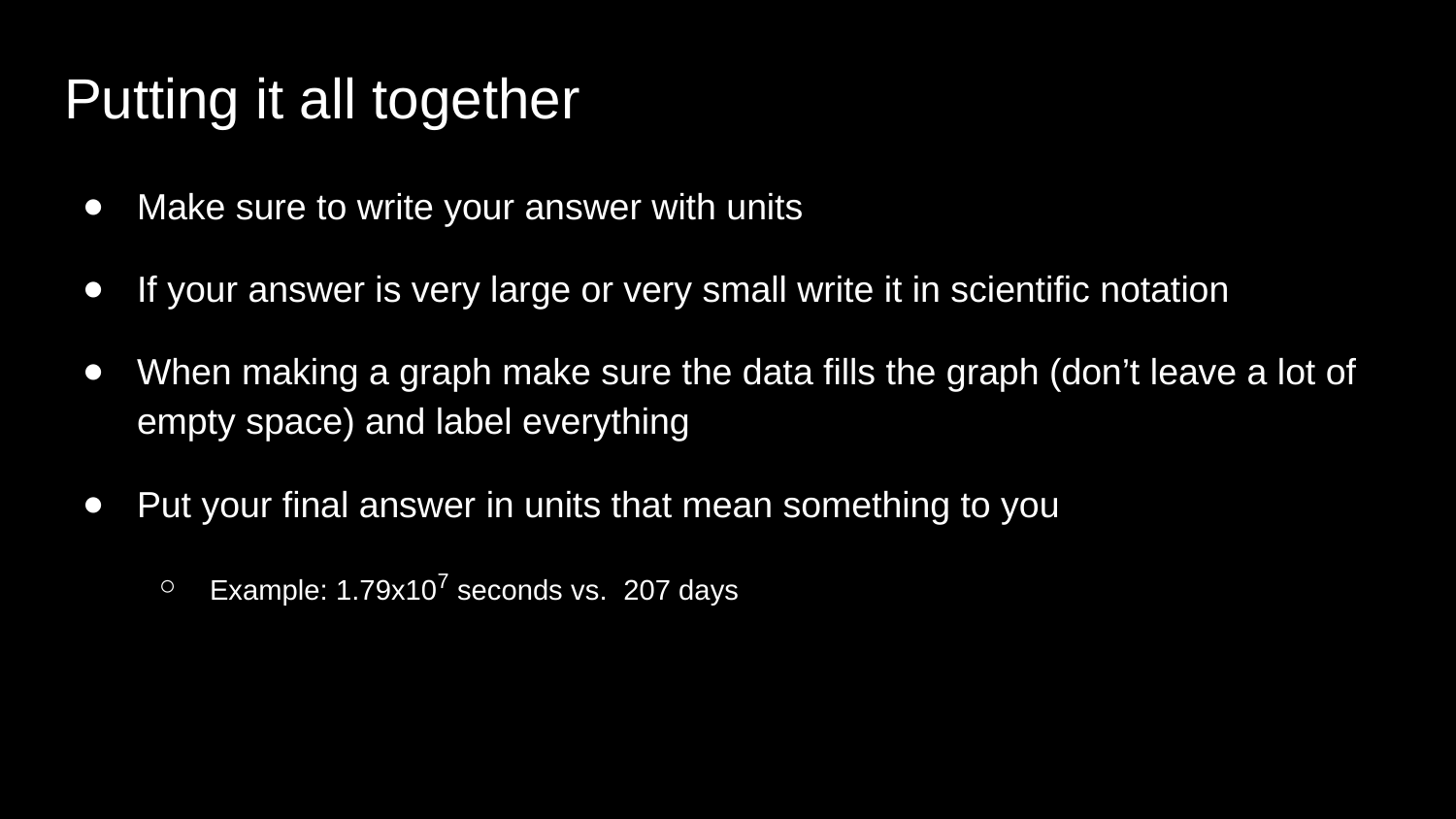

# Putting it all together
Make sure to write your answer with units
If your answer is very large or very small write it in scientific notation
When making a graph make sure the data fills the graph (don’t leave a lot of empty space) and label everything
Put your final answer in units that mean something to you
Example: 1.79x107 seconds vs.  207 days